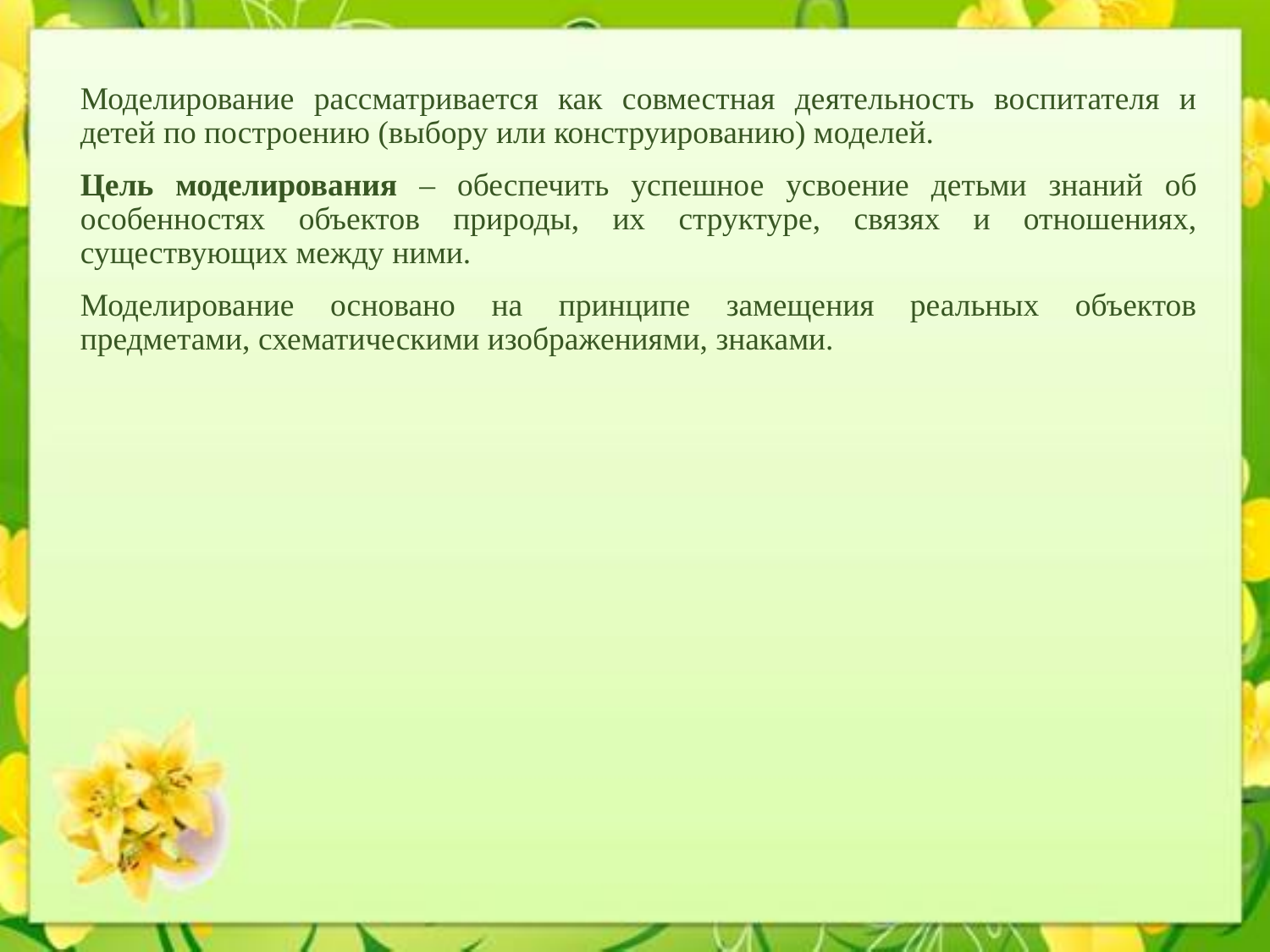

Моделирование рассматривается как совместная деятельность воспитателя и детей по построению (выбору или конструированию) моделей.
Цель моделирования – обеспечить успешное усвоение детьми знаний об особенностях объектов природы, их структуре, связях и отношениях, существующих между ними.
Моделирование основано на принципе замещения реальных объектов предметами, схематическими изображениями, знаками.